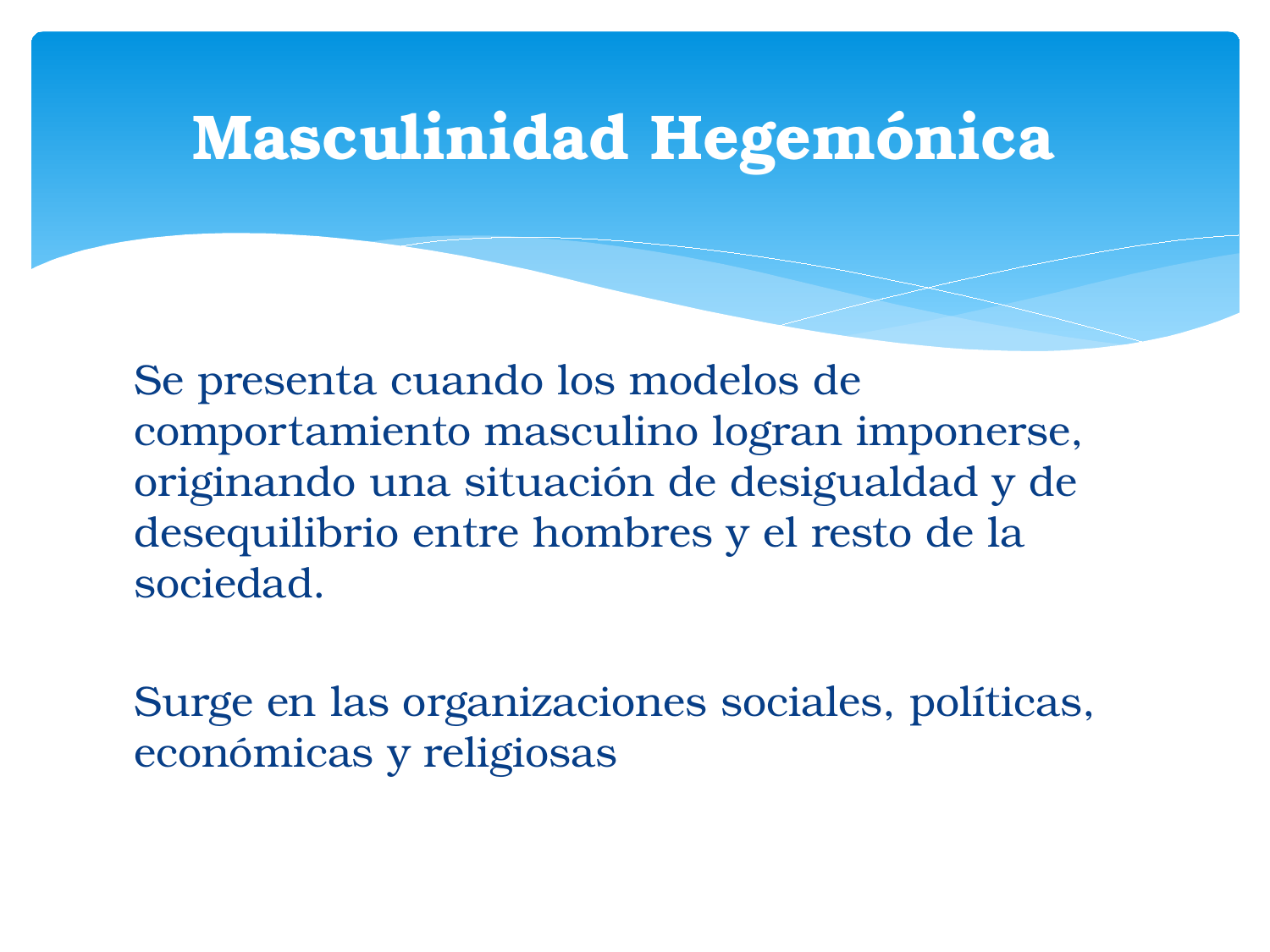

# Masculinidad Hegemónica
Se presenta cuando los modelos de comportamiento masculino logran imponerse, originando una situación de desigualdad y de desequilibrio entre hombres y el resto de la sociedad.

Surge en las organizaciones sociales, políticas, económicas y religiosas